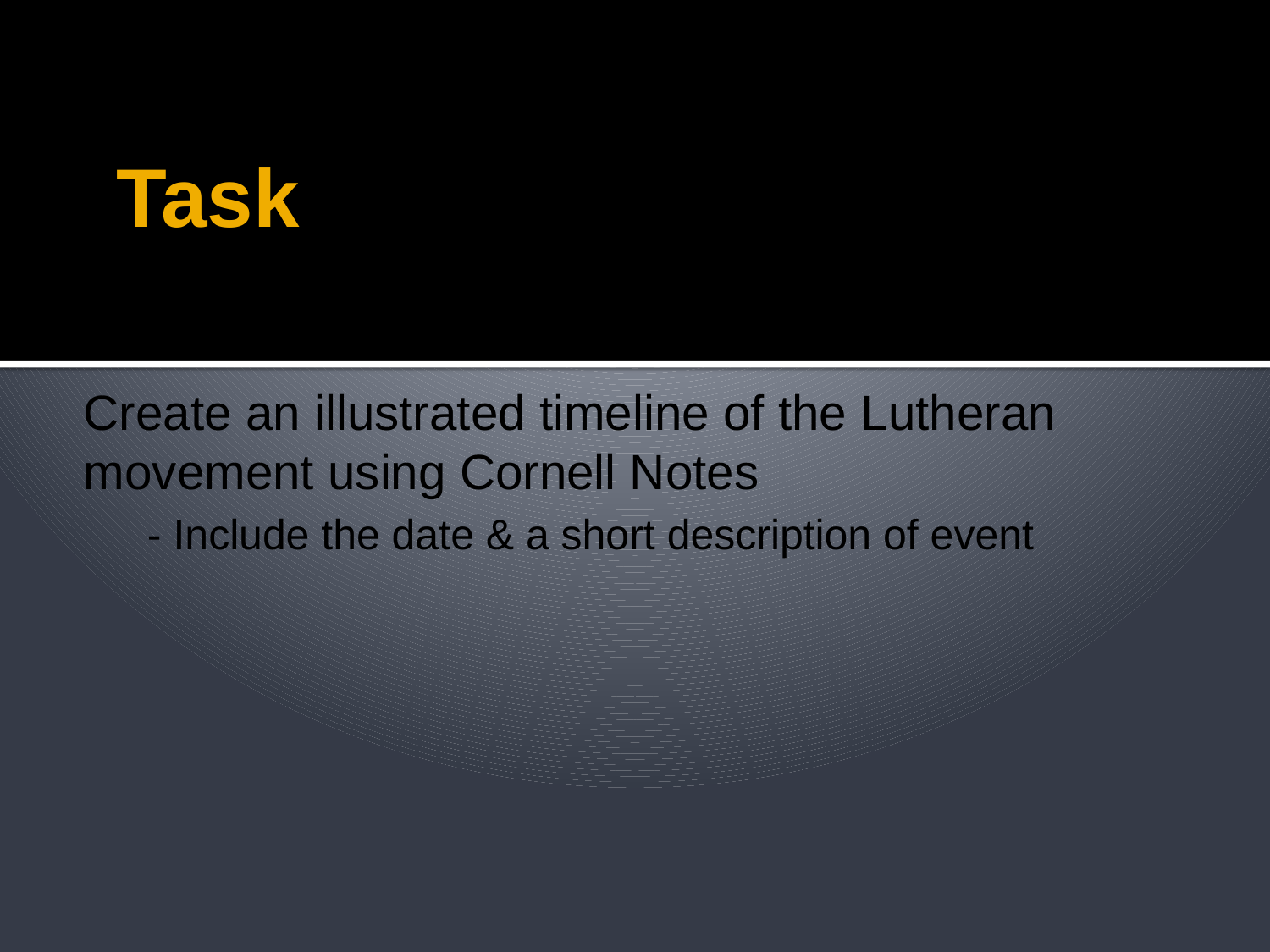

# Task

Create an illustrated timeline of the Lutheran movement using Cornell Notes
- Include the date & a short description of event